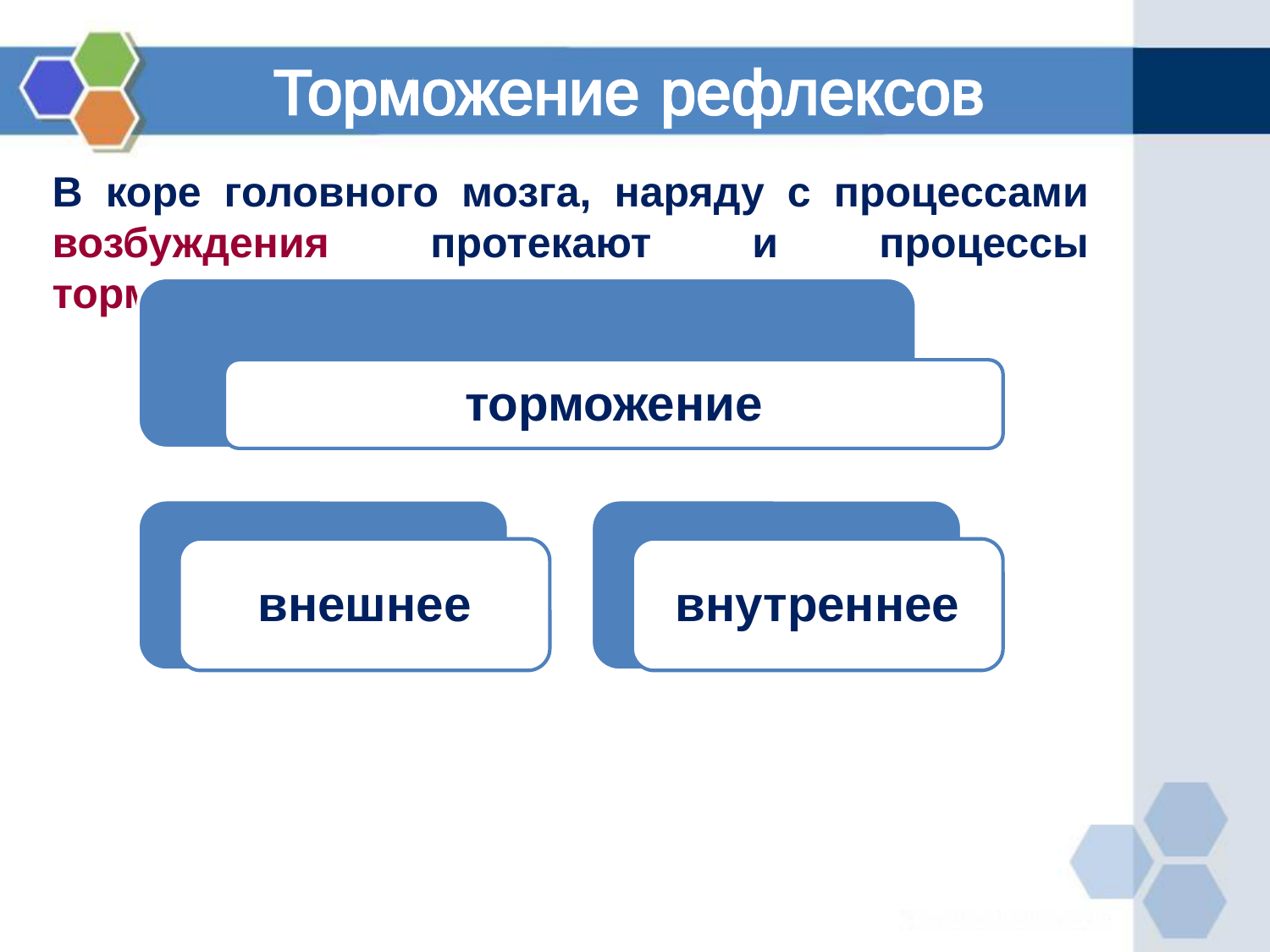

Торможение рефлексов
В коре головного мозга, наряду с процессами возбуждения протекают и процессы торможения.
торможение
внешнее
внутреннее